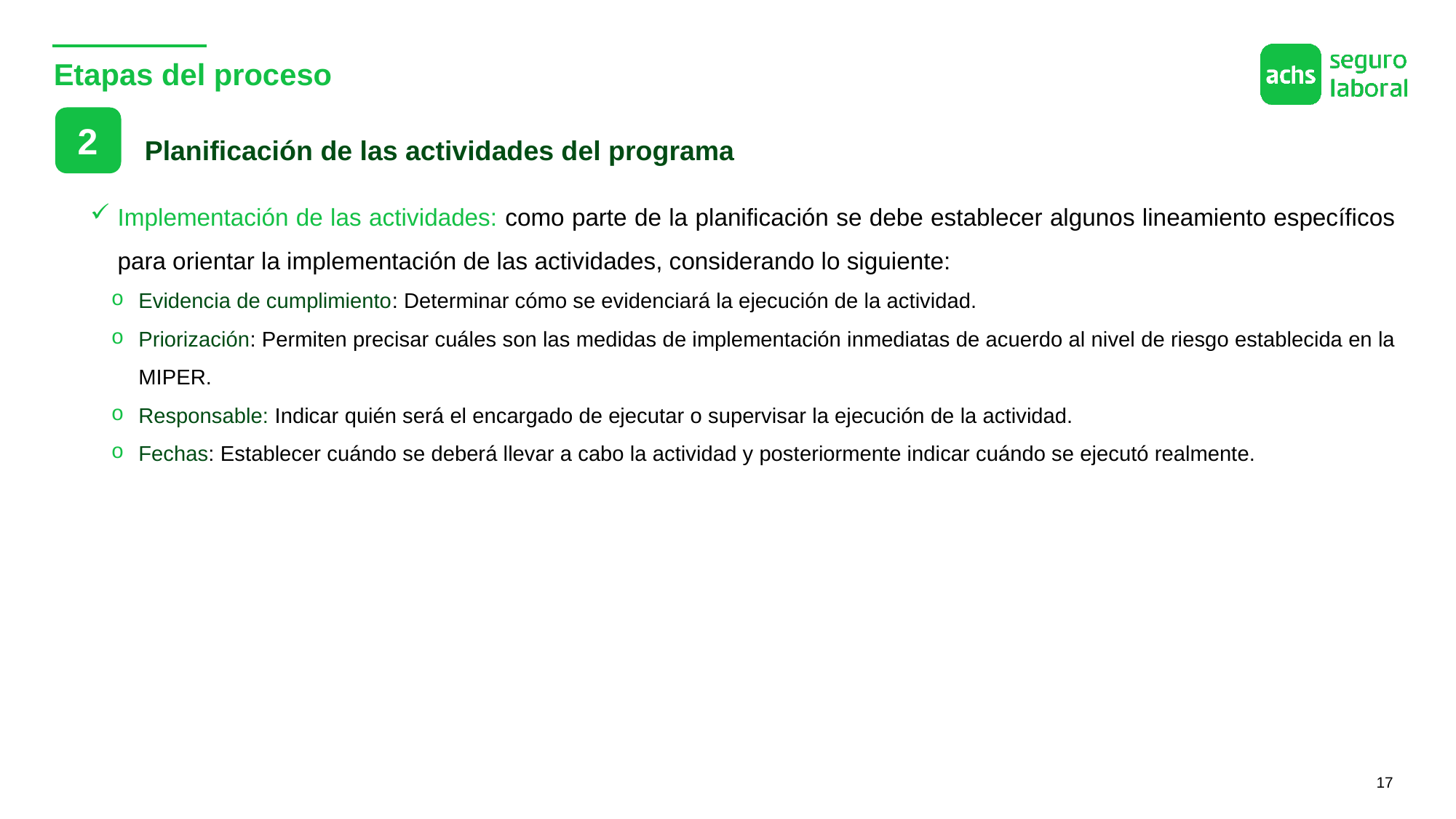

# Etapas del proceso

2
Planificación de las actividades del programa
Implementación de las actividades: como parte de la planificación se debe establecer algunos lineamiento específicos para orientar la implementación de las actividades, considerando lo siguiente:
Evidencia de cumplimiento: Determinar cómo se evidenciará la ejecución de la actividad.
Priorización: Permiten precisar cuáles son las medidas de implementación inmediatas de acuerdo al nivel de riesgo establecida en la MIPER.
Responsable: Indicar quién será el encargado de ejecutar o supervisar la ejecución de la actividad.
Fechas: Establecer cuándo se deberá llevar a cabo la actividad y posteriormente indicar cuándo se ejecutó realmente.

17